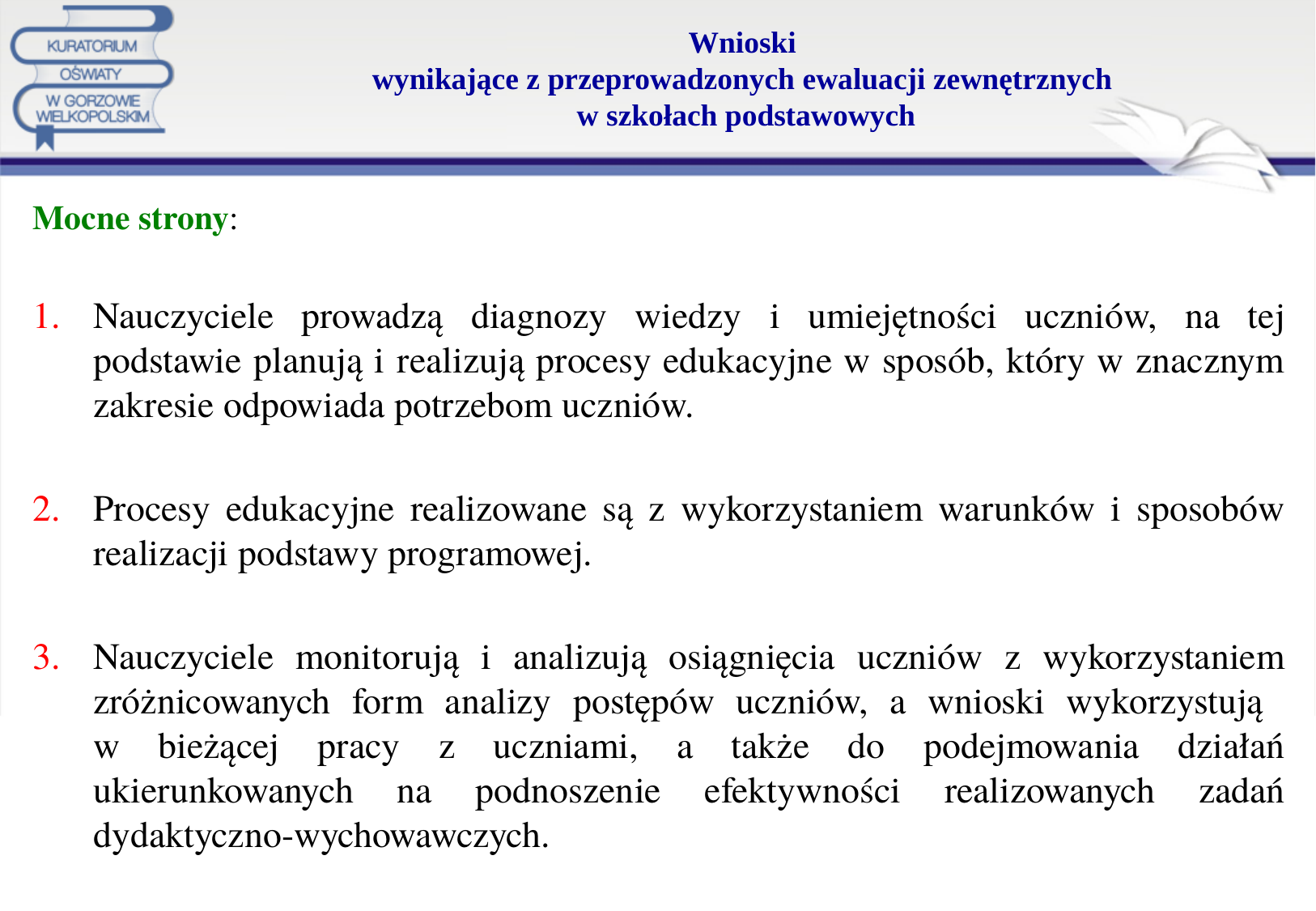

# Wnioski wynikające z przeprowadzonych ewaluacji zewnętrznych w szkołach podstawowych
Mocne strony:

Nauczyciele prowadzą diagnozy wiedzy i umiejętności uczniów, na tej podstawie planują i realizują procesy edukacyjne w sposób, który w znacznym zakresie odpowiada potrzebom uczniów.

Procesy edukacyjne realizowane są z wykorzystaniem warunków i sposobów realizacji podstawy programowej.

Nauczyciele monitorują i analizują osiągnięcia uczniów z wykorzystaniem zróżnicowanych form analizy postępów uczniów, a wnioski wykorzystują
w bieżącej pracy z uczniami, a także do podejmowania działań ukierunkowanych na podnoszenie efektywności realizowanych zadań dydaktyczno-wychowawczych.